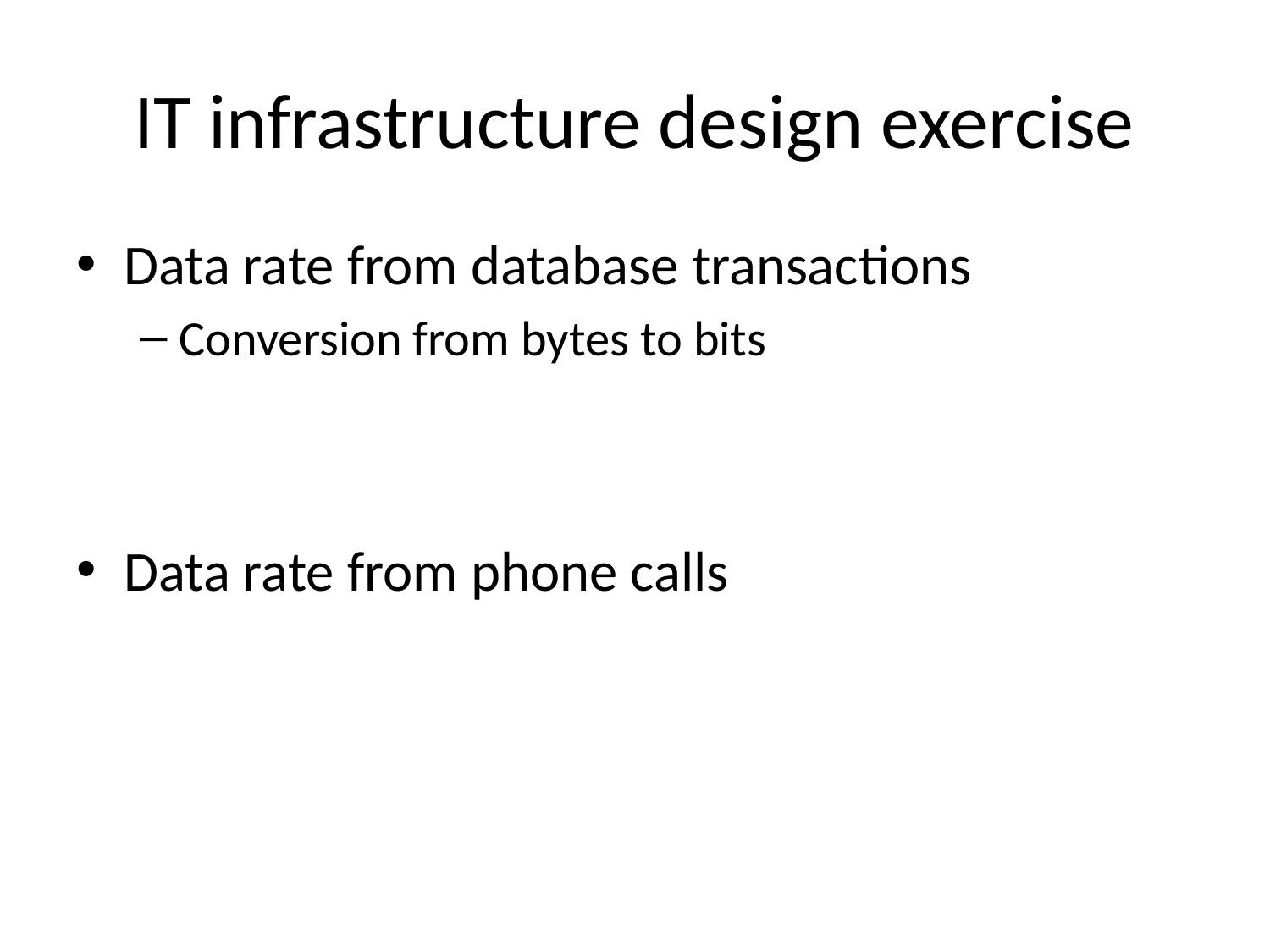

# IT infrastructure design exercise
Data rate from database transactions
Conversion from bytes to bits

Data rate from phone calls